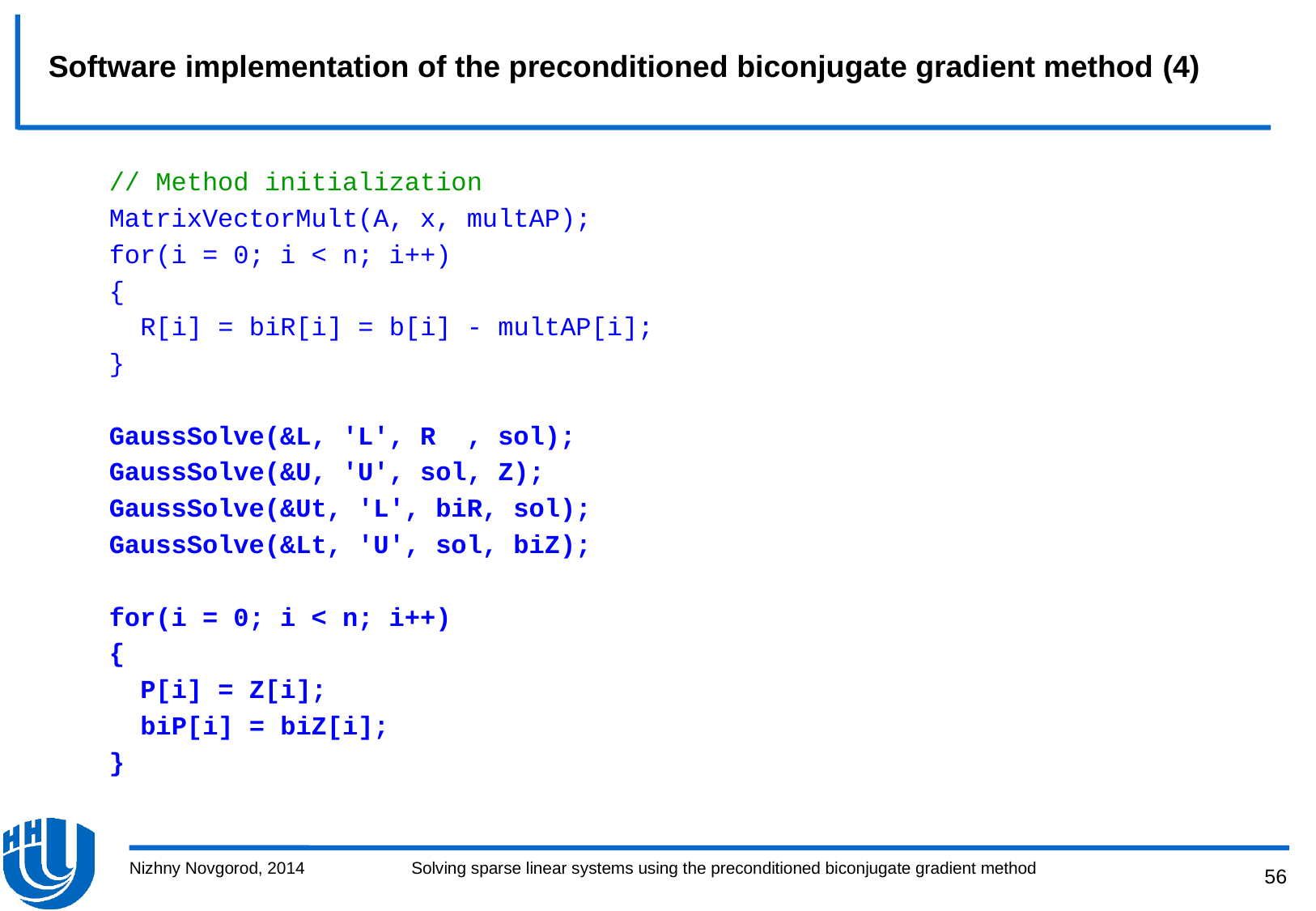

# Software implementation of the preconditioned biconjugate gradient method (4)
  // Method initialization
  MatrixVectorMult(A, x, multAP);
  for(i = 0; i < n; i++)
  {
    R[i] = biR[i] = b[i] - multAP[i];
  }

  GaussSolve(&L, 'L', R  , sol);
  GaussSolve(&U, 'U', sol, Z);
  GaussSolve(&Ut, 'L', biR, sol);
  GaussSolve(&Lt, 'U', sol, biZ);

  for(i = 0; i < n; i++)
  {
    P[i] = Z[i];
    biP[i] = biZ[i];
  }

Nizhny Novgorod, 2014
Solving sparse linear systems using the preconditioned biconjugate gradient method